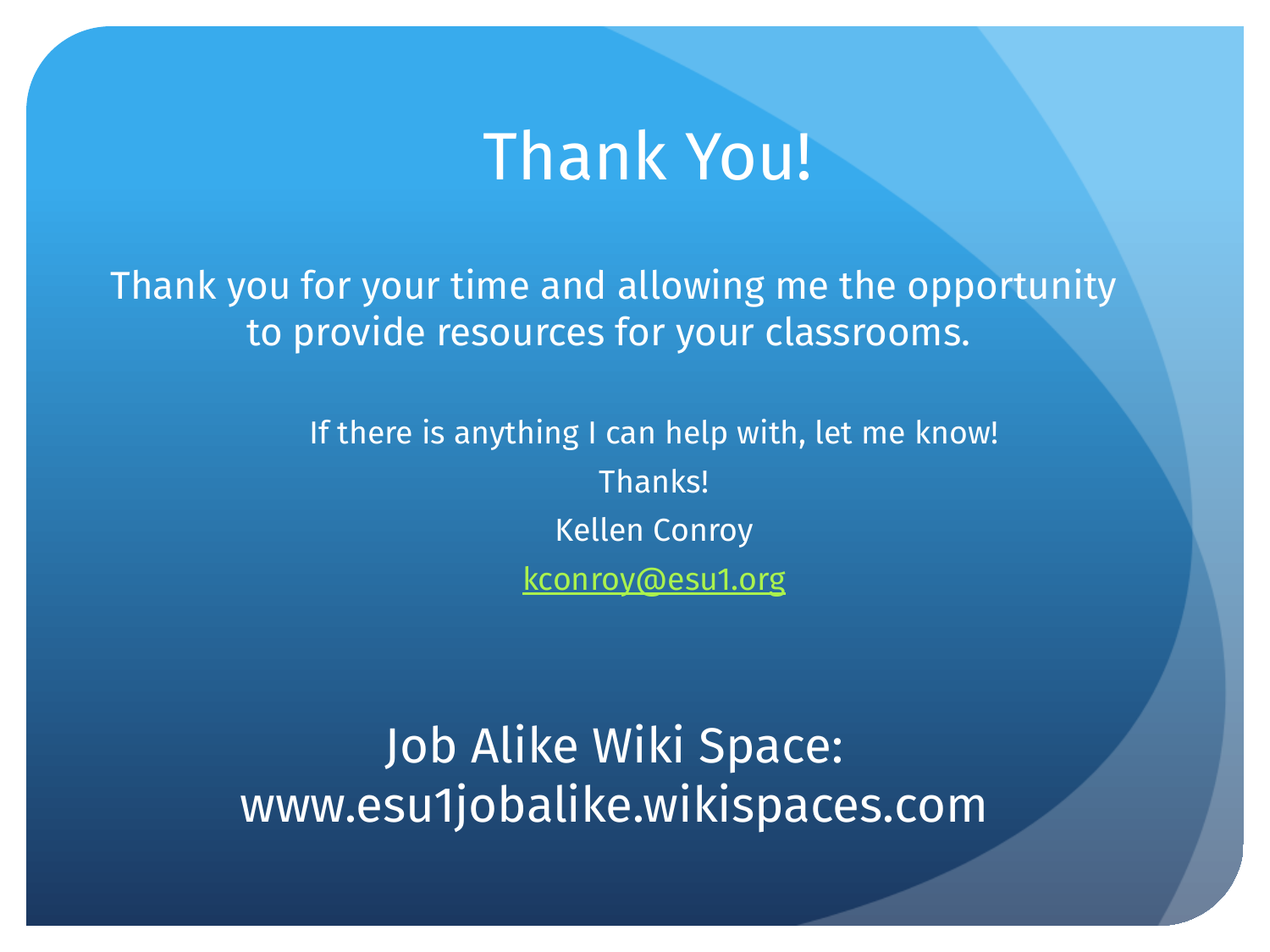

# Thank You!
Thank you for your time and allowing me the opportunity to provide resources for your classrooms.

If there is anything I can help with, let me know!
Thanks!
Kellen Conroy
kconroy@esu1.org

Job Alike Wiki Space:
www.esu1jobalike.wikispaces.com